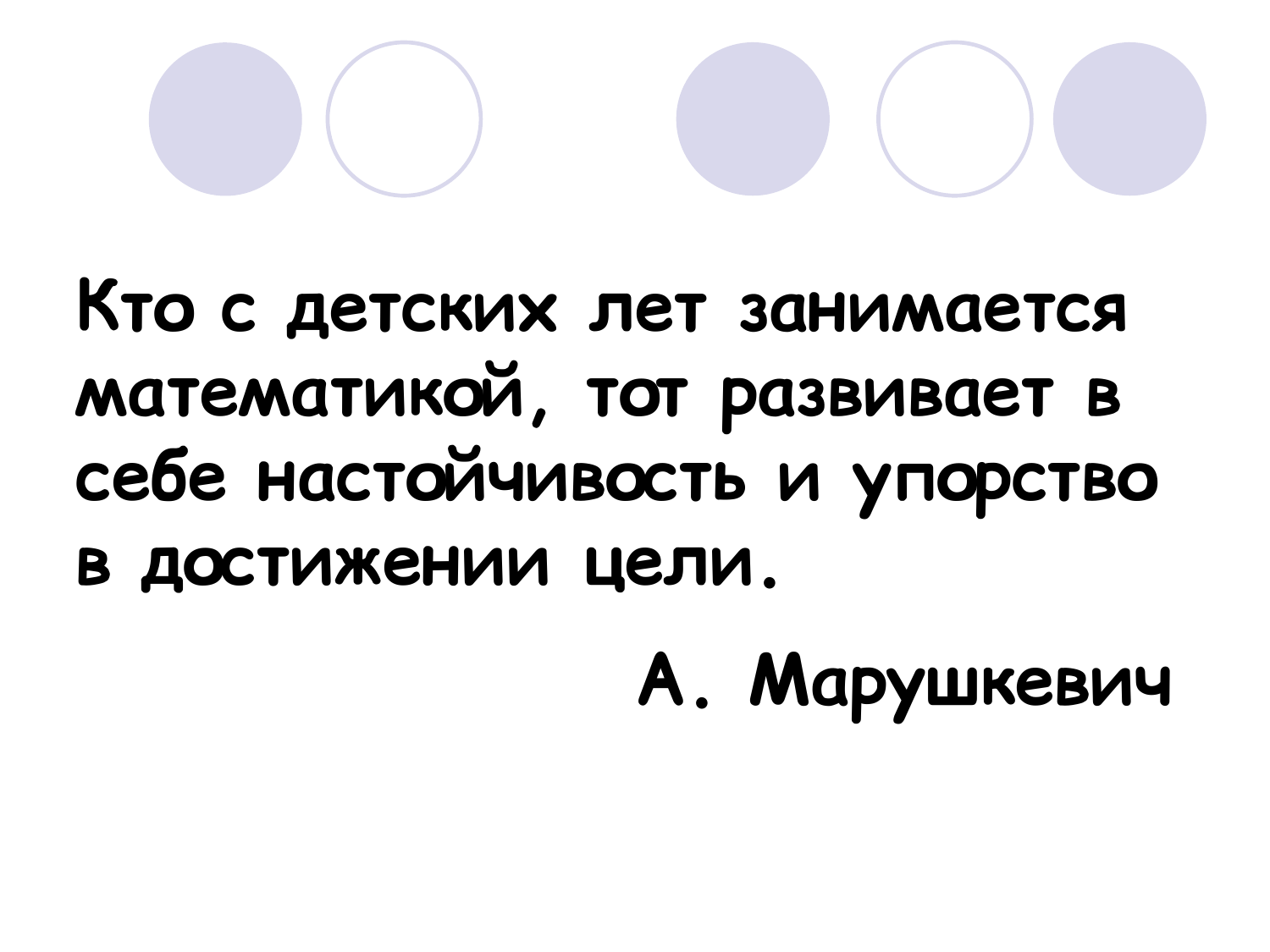

Кто с детских лет занимается математикой, тот развивает в себе настойчивость и упорство в достижении цели.
А. Марушкевич